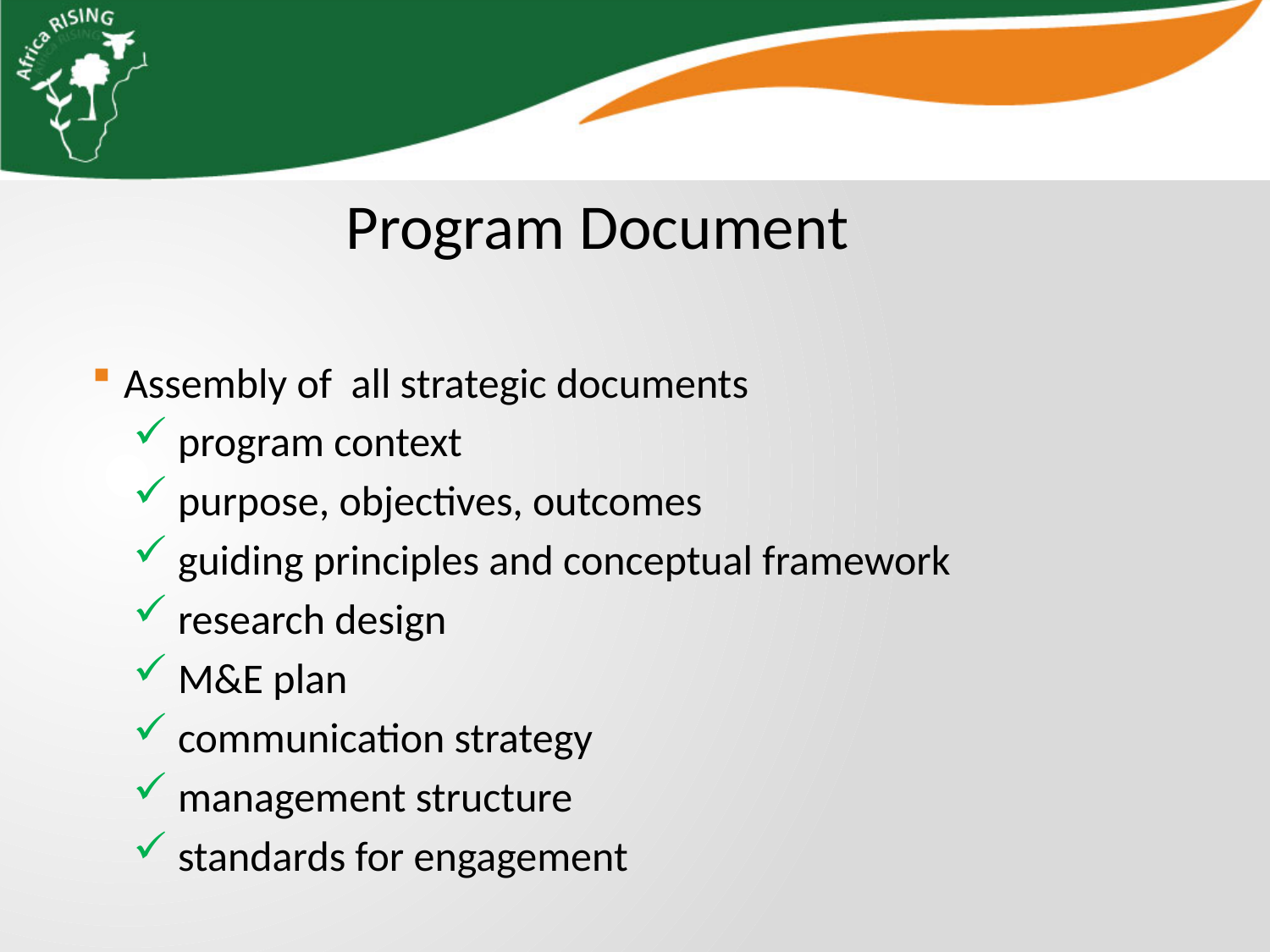

Program Document
Assembly of  all strategic documents
 program context
 purpose, objectives, outcomes
 guiding principles and conceptual framework
 research design
 M&E plan
 communication strategy
 management structure
 standards for engagement